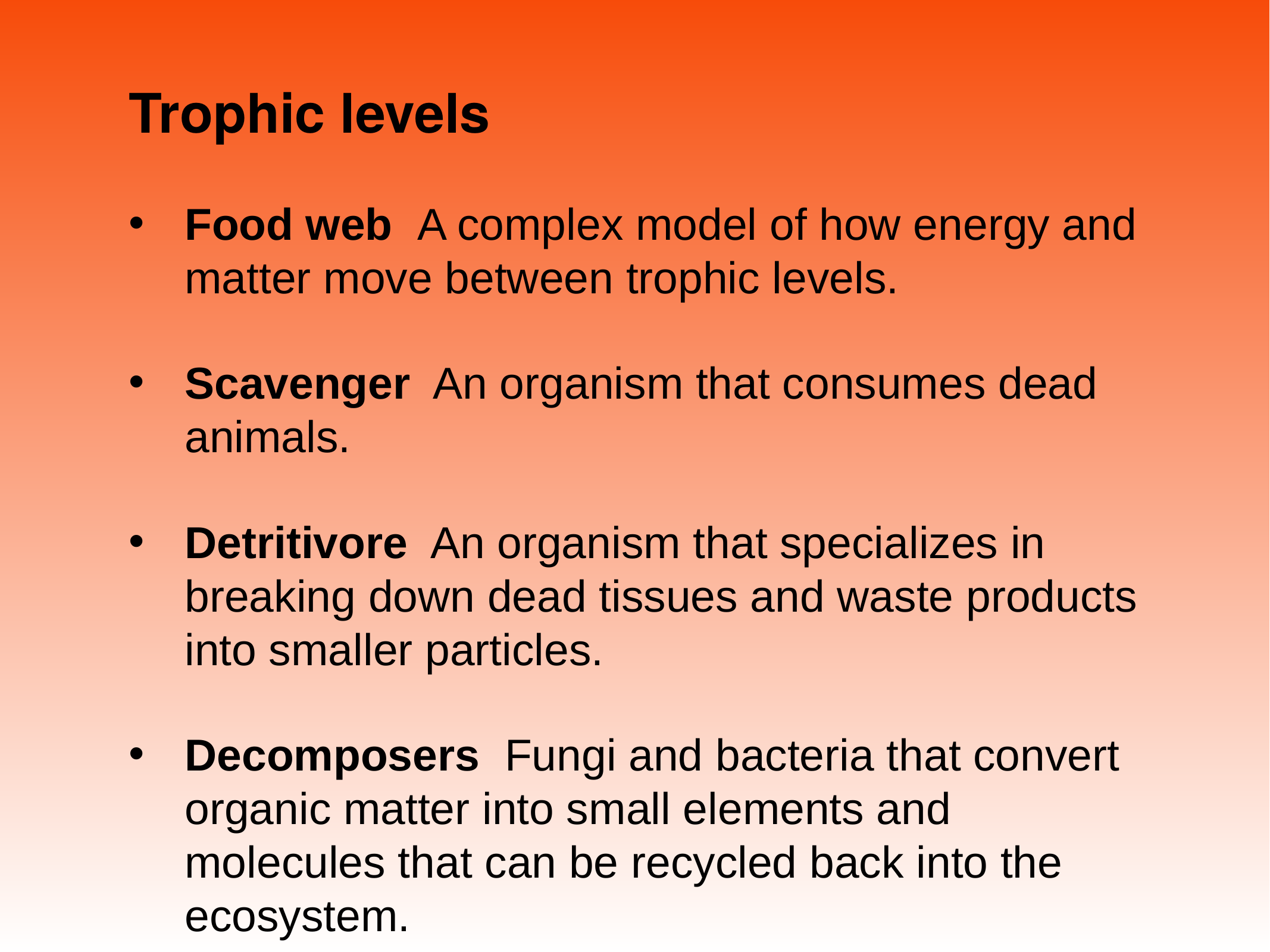

# Trophic levels
Food web  A complex model of how energy and matter move between trophic levels.
Scavenger  An organism that consumes dead animals.
Detritivore  An organism that specializes in breaking down dead tissues and waste products into smaller particles.
Decomposers  Fungi and bacteria that convert organic matter into small elements and molecules that can be recycled back into the ecosystem.